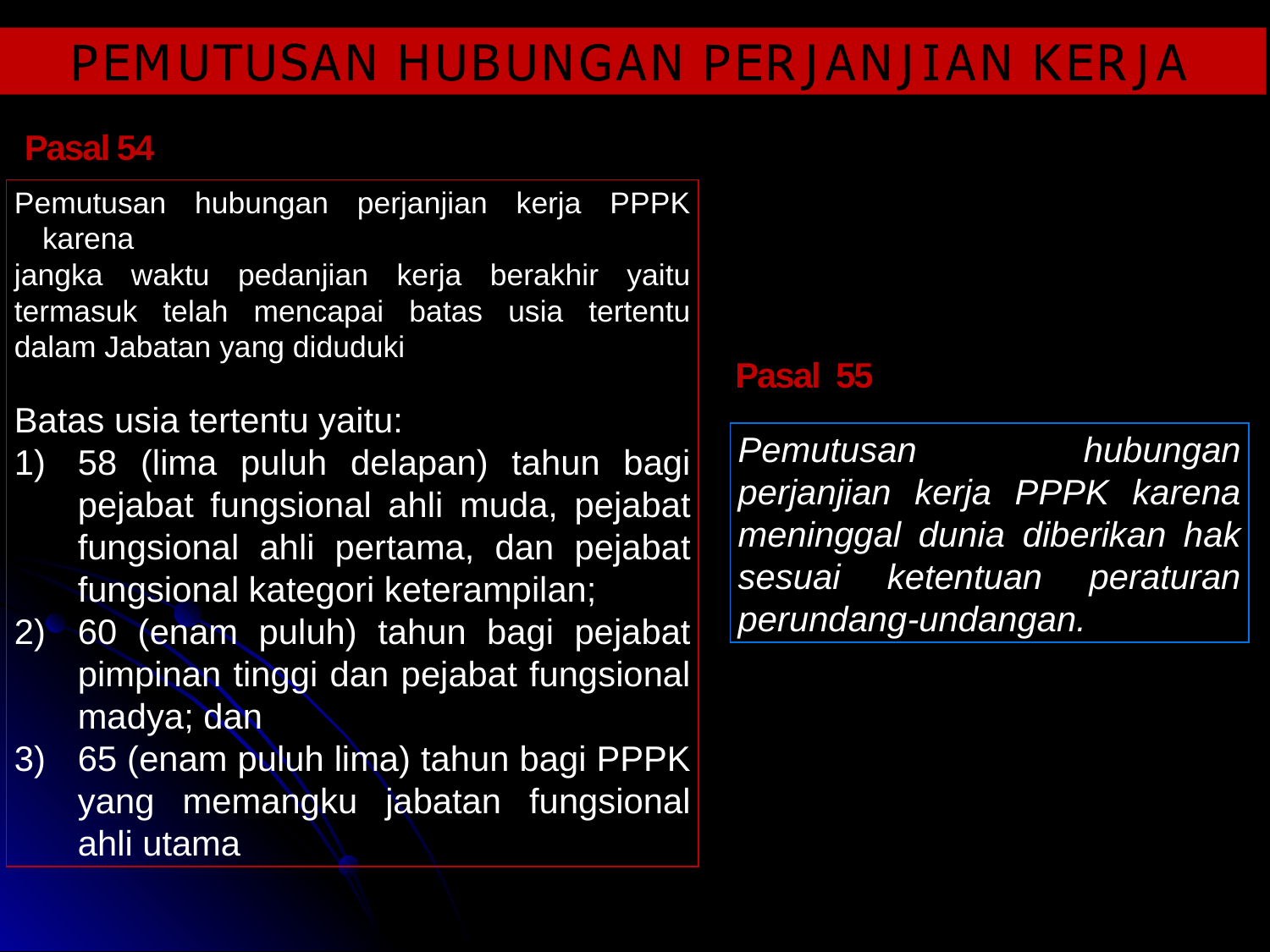

PEMUTUSAN HUBUNGAN PERJANJIAN KERJA
Pasal 54
Pemutusan hubungan perjanjian kerja PPPK karena
jangka waktu pedanjian kerja berakhir yaitu termasuk telah mencapai batas usia tertentu dalam Jabatan yang diduduki

Batas usia tertentu yaitu:
58 (lima puluh delapan) tahun bagi pejabat fungsional ahli muda, pejabat fungsional ahli pertama, dan pejabat fungsional kategori keterampilan;
60 (enam puluh) tahun bagi pejabat pimpinan tinggi dan pejabat fungsional madya; dan
65 (enam puluh lima) tahun bagi PPPK yang memangku jabatan fungsional ahli utama
Pasal  55
Pemutusan hubungan perjanjian kerja PPPK karena meninggal dunia diberikan hak sesuai ketentuan peraturan perundang-undangan.